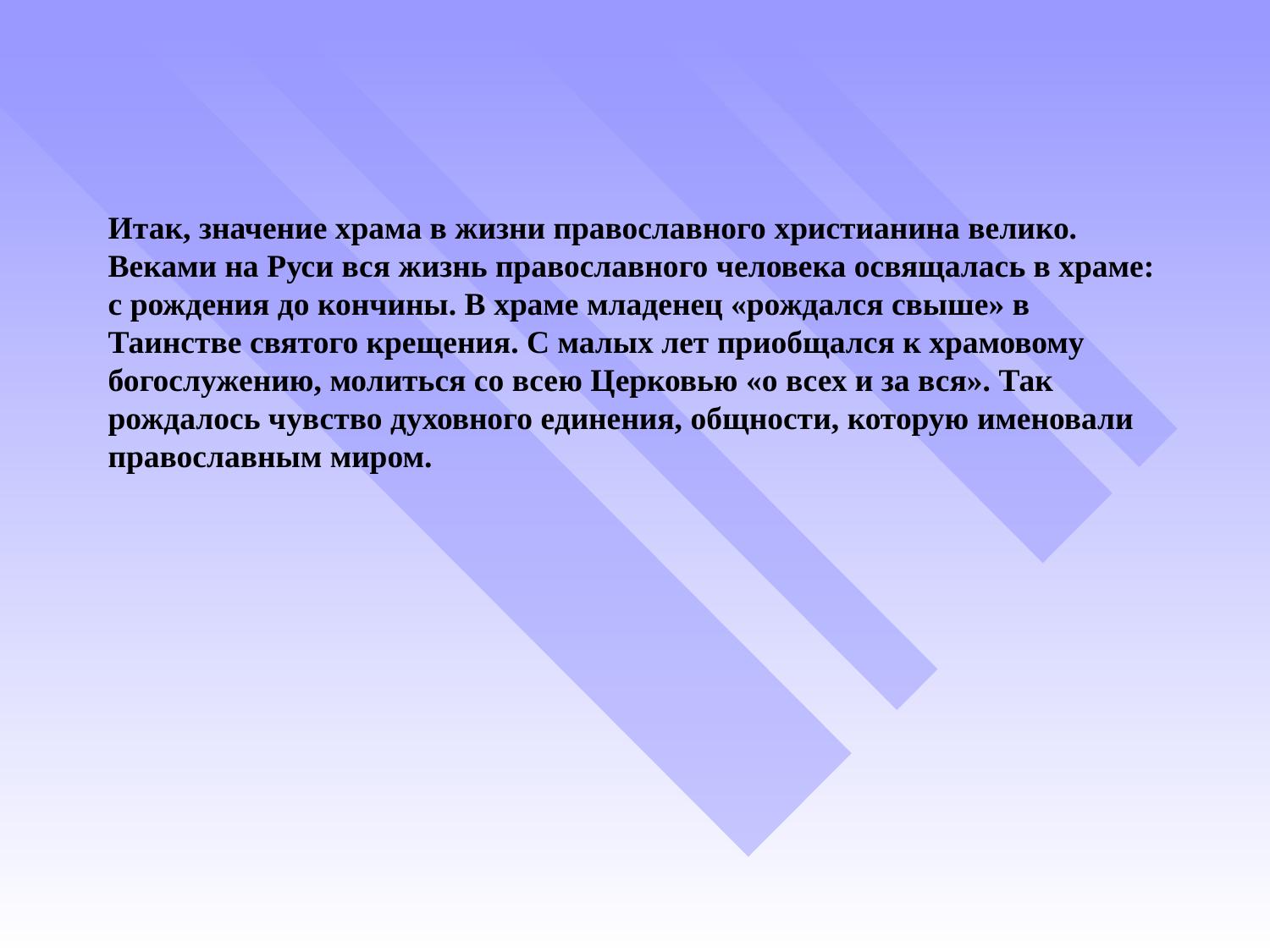

#
Итак, значение храма в жизни православного христианина велико. Веками на Руси вся жизнь православного человека освящалась в храме: с рождения до кончины. В храме младенец «рождался свыше» в Таинстве святого крещения. С малых лет приобщался к храмовому богослужению, молиться со всею Церковью «о всех и за вся». Так рождалось чувство духовного единения, общности, которую именовали православным миром.